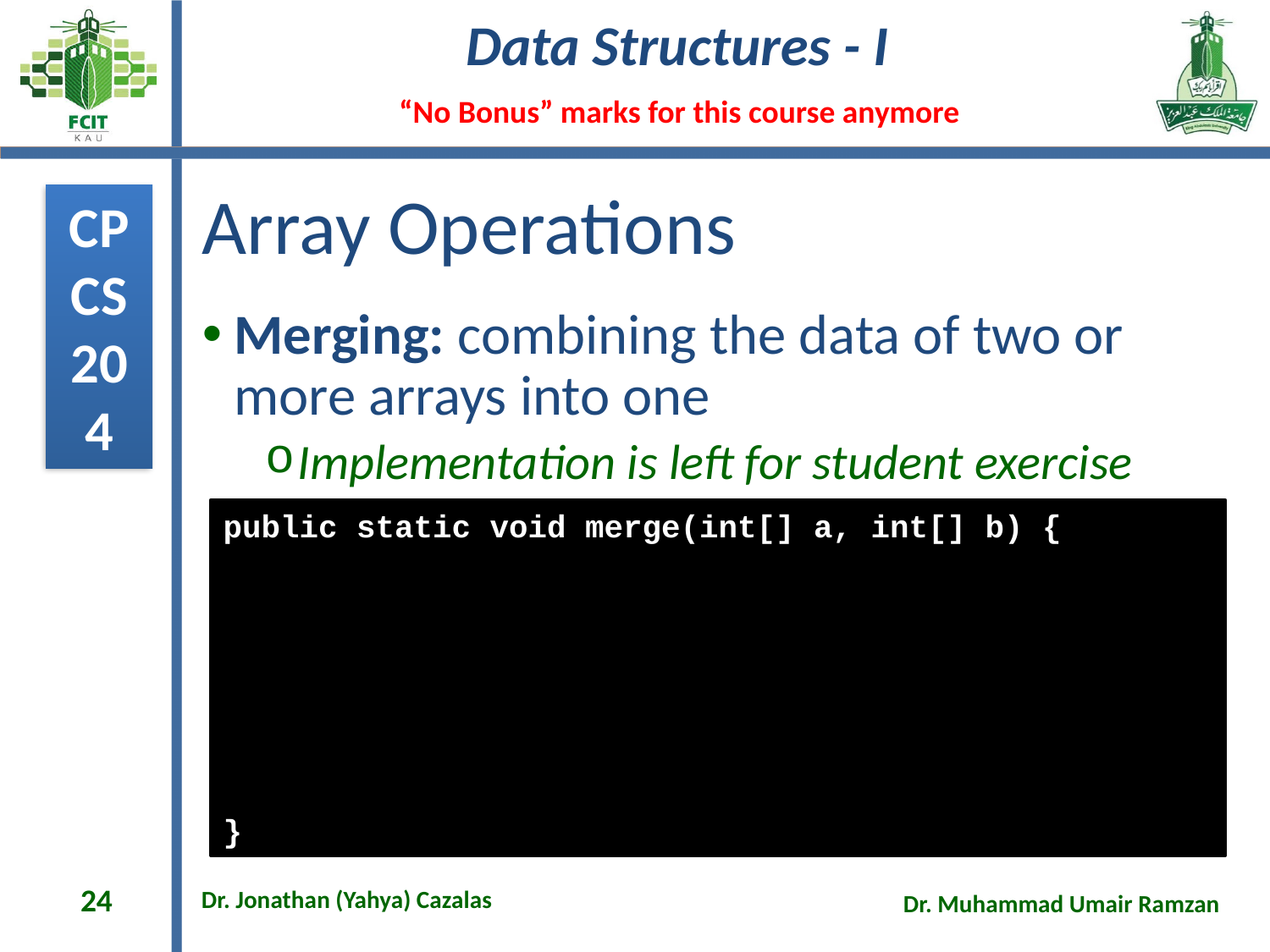

# Array Operations
Merging: combining the data of two or more arrays into one
Implementation is left for student exercise

public static void merge(int[] a, int[] b) {

}
24